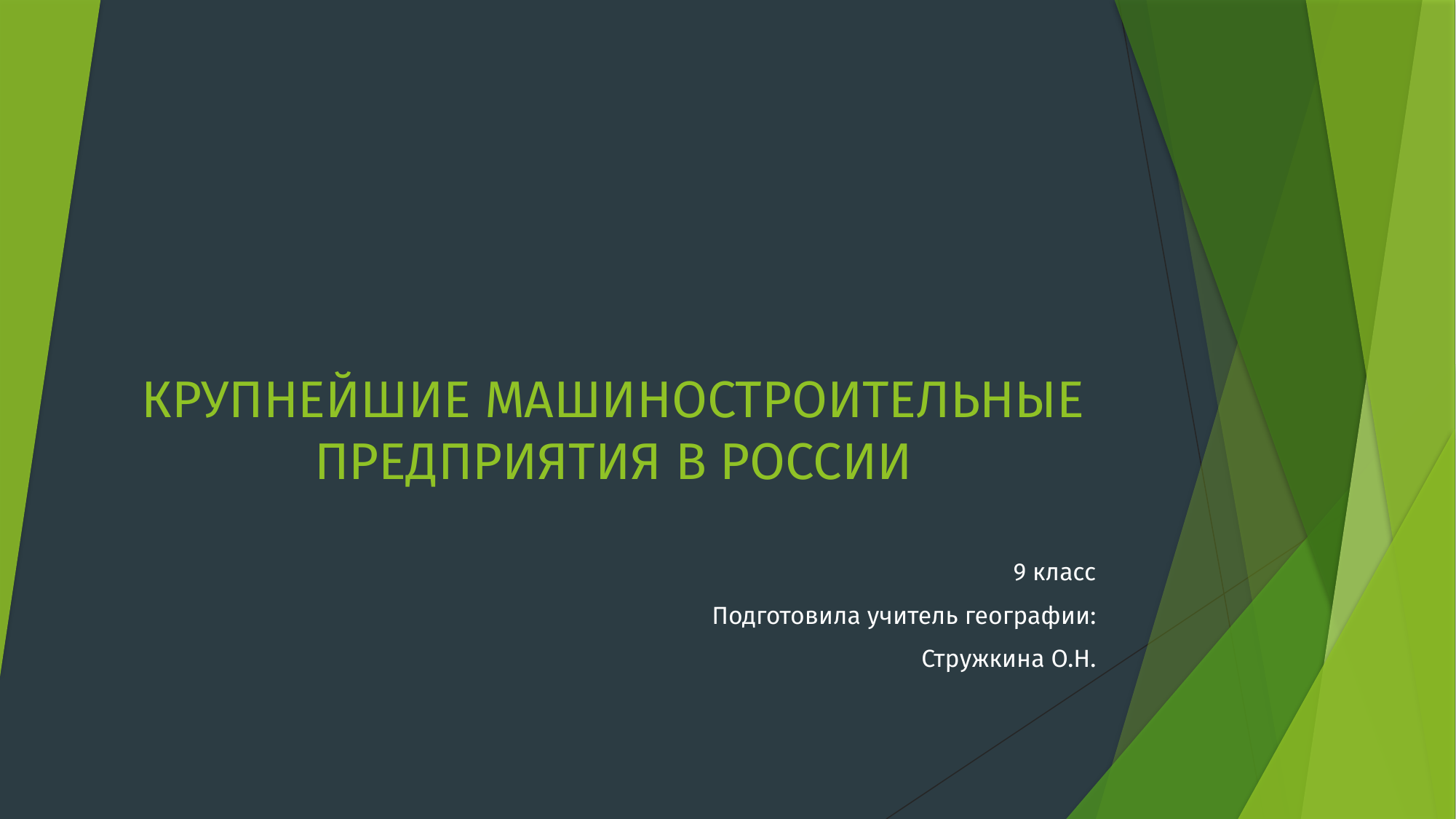

# КРУПНЕЙШИЕ МАШИНОСТРОИТЕЛЬНЫЕ ПРЕДПРИЯТИЯ В РОССИИ
9 класс
Подготовила учитель географии:
Стружкина О.Н.